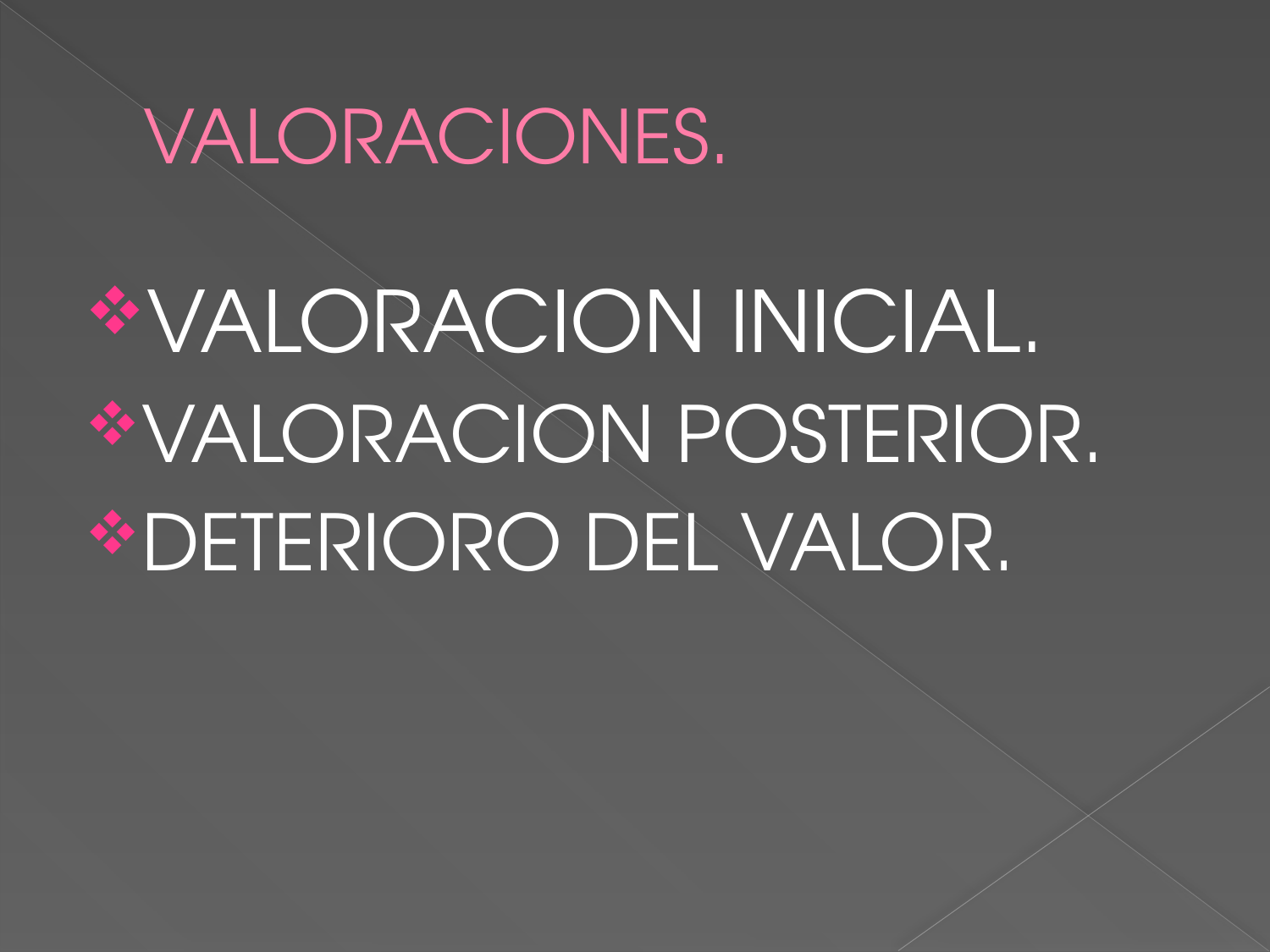

# VALORACIONES.
VALORACION INICIAL.
VALORACION POSTERIOR.
DETERIORO DEL VALOR.